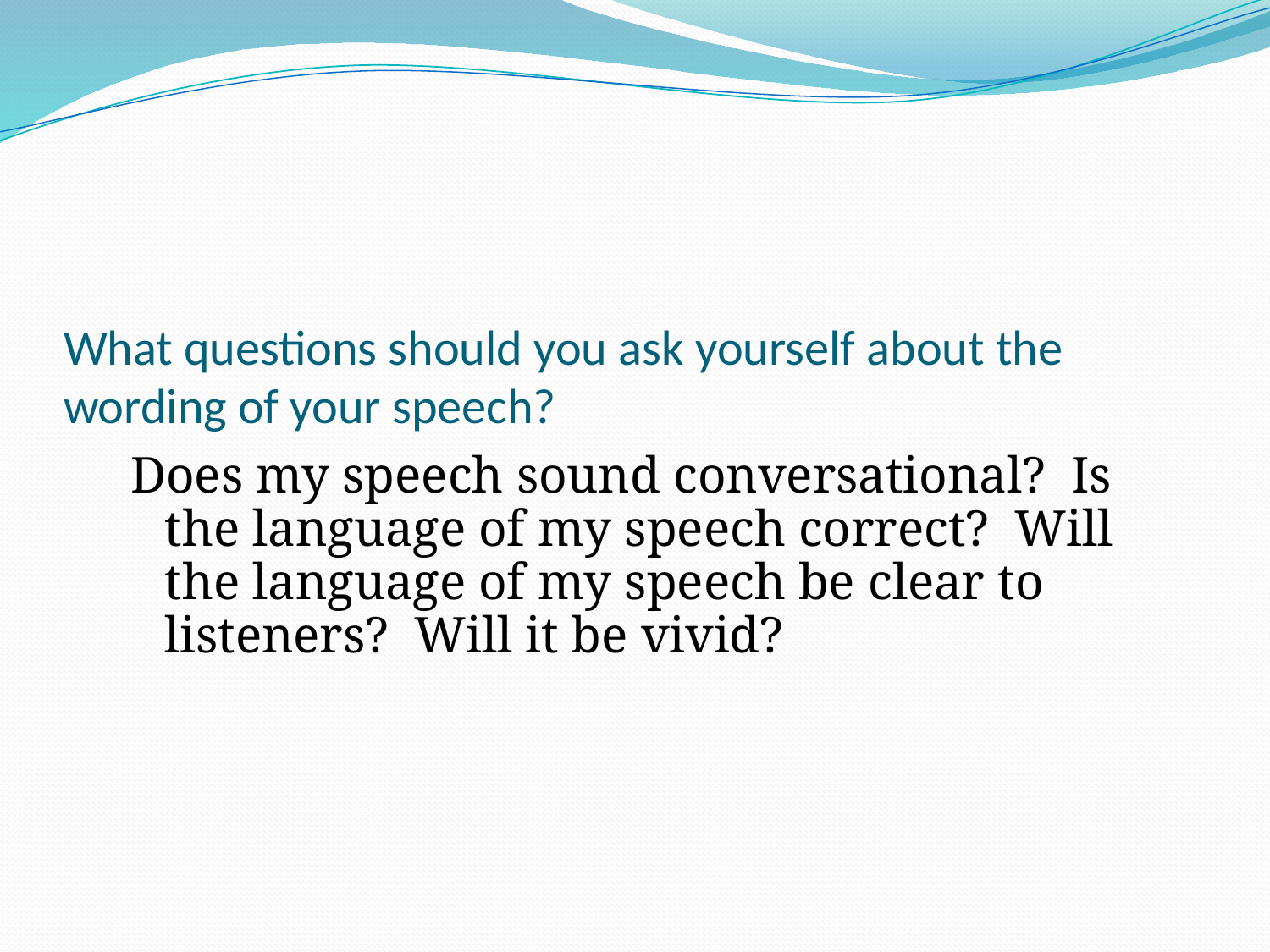

# What questions should you ask yourself about the wording of your speech?
Does my speech sound conversational?  Is the language of my speech correct?  Will the language of my speech be clear to listeners?  Will it be vivid?